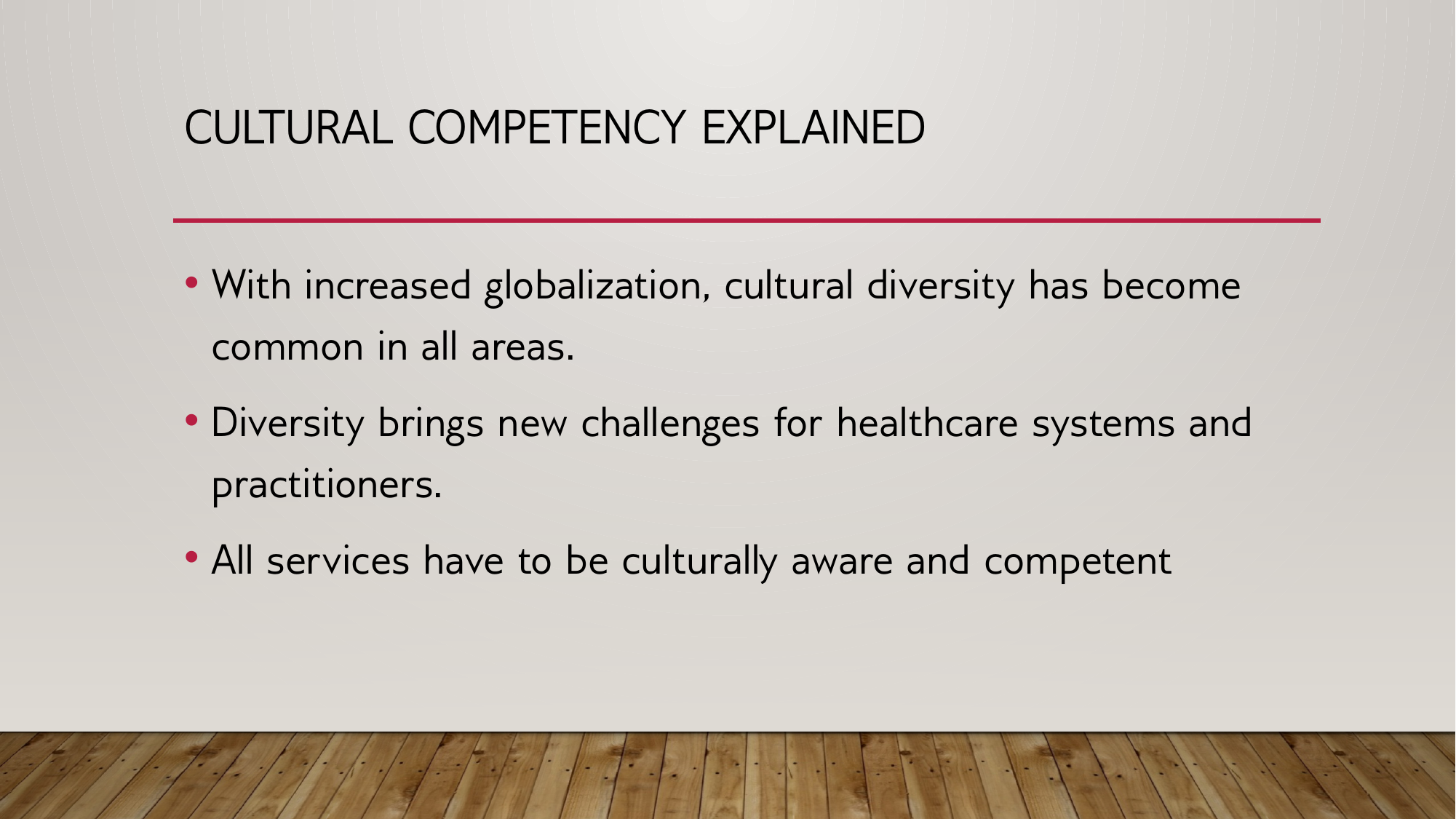

# Cultural Competency Explained
With increased globalization, cultural diversity has become common in all areas.
Diversity brings new challenges for healthcare systems and practitioners.
All services have to be culturally aware and competent